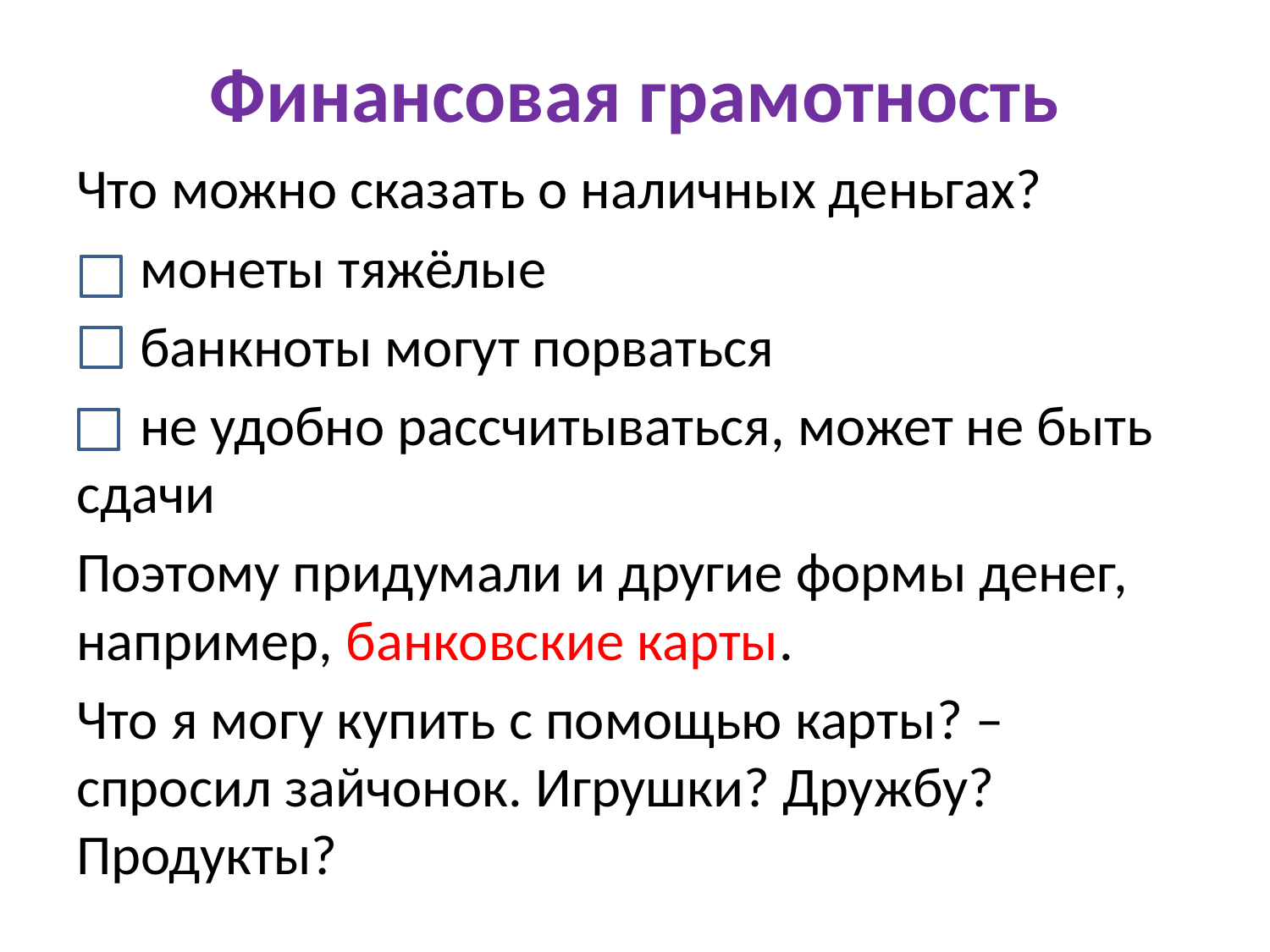

# Финансовая грамотность
Что можно сказать о наличных деньгах?
     монеты тяжёлые
     банкноты могут порваться
     не удобно рассчитываться, может не быть сдачи
Поэтому придумали и другие формы денег, например, банковские карты.
Что я могу купить с помощью карты? – спросил зайчонок. Игрушки? Дружбу? Продукты?